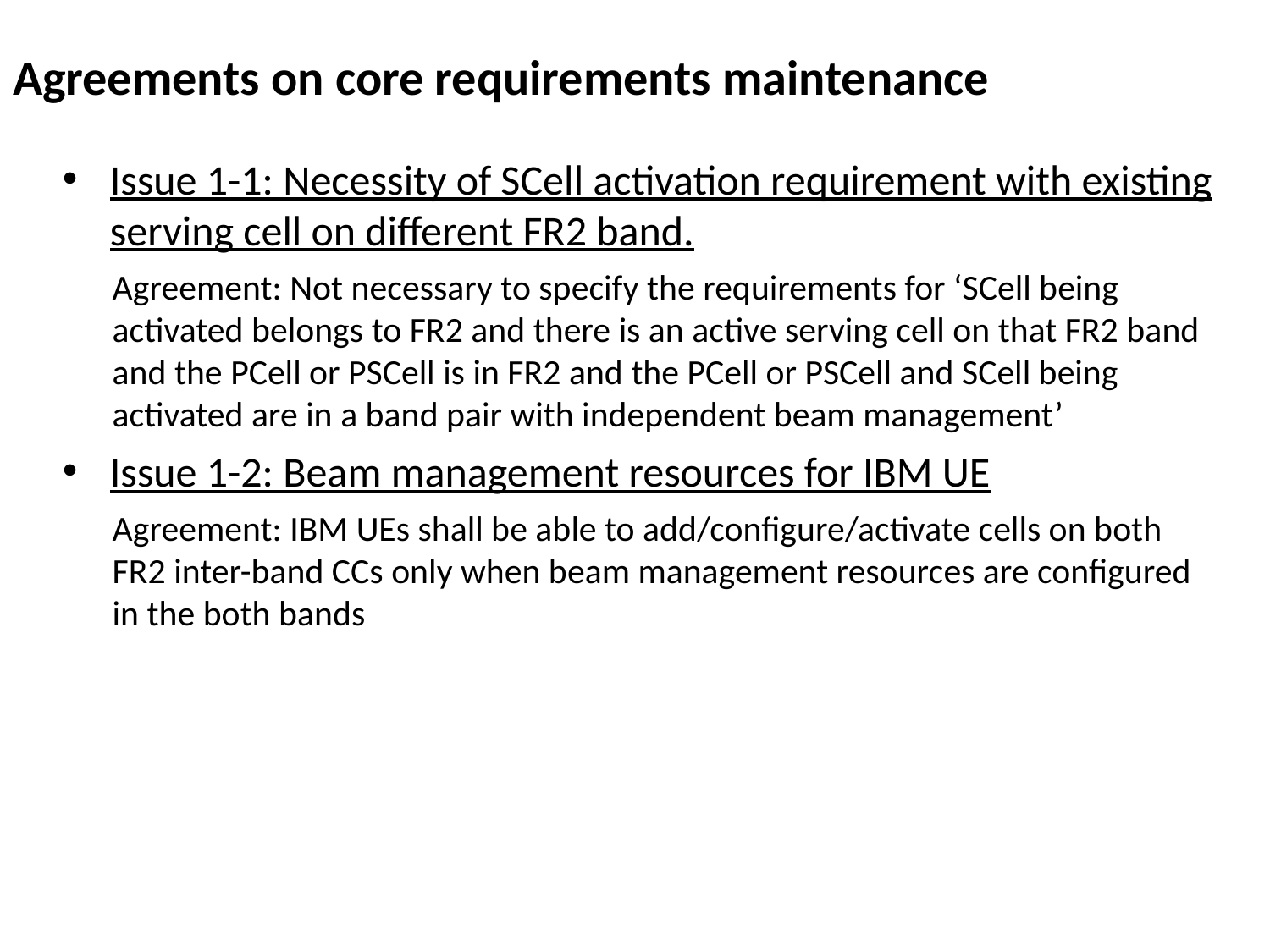

Agreements on core requirements maintenance
Issue 1-1: Necessity of SCell activation requirement with existing serving cell on different FR2 band.
Agreement: Not necessary to specify the requirements for ‘SCell being activated belongs to FR2 and there is an active serving cell on that FR2 band and the PCell or PSCell is in FR2 and the PCell or PSCell and SCell being activated are in a band pair with independent beam management’
Issue 1-2: Beam management resources for IBM UE
Agreement: IBM UEs shall be able to add/configure/activate cells on both FR2 inter-band CCs only when beam management resources are configured in the both bands